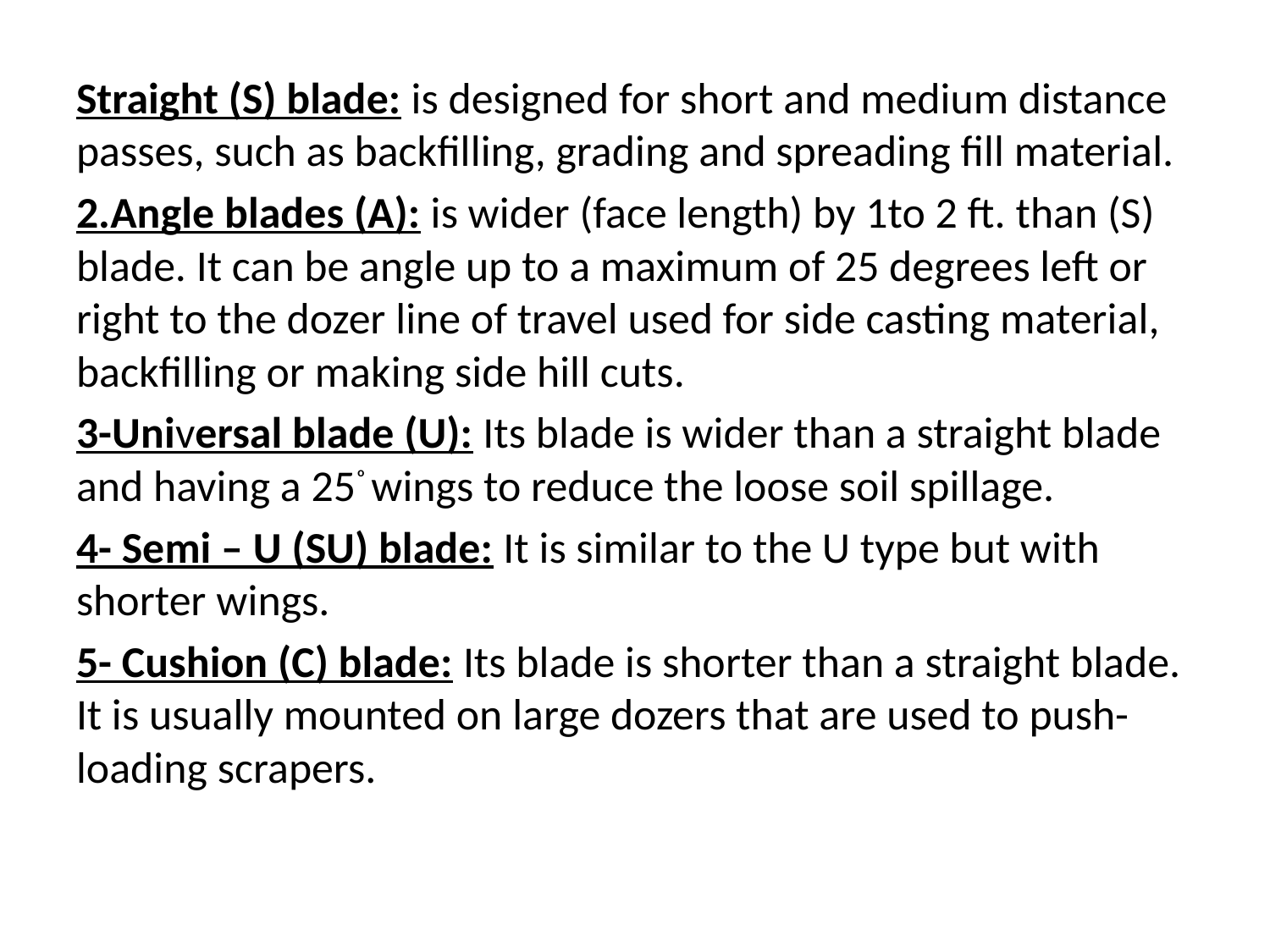

Straight (S) blade: is designed for short and medium distance passes, such as backfilling, grading and spreading fill material.
2.Angle blades (A): is wider (face length) by 1to 2 ft. than (S) blade. It can be angle up to a maximum of 25 degrees left or right to the dozer line of travel used for side casting material, backfilling or making side hill cuts.
3-Universal blade (U): Its blade is wider than a straight blade and having a 25ᵒ wings to reduce the loose soil spillage.
4- Semi – U (SU) blade: It is similar to the U type but with shorter wings.
5- Cushion (C) blade: Its blade is shorter than a straight blade. It is usually mounted on large dozers that are used to push-loading scrapers.